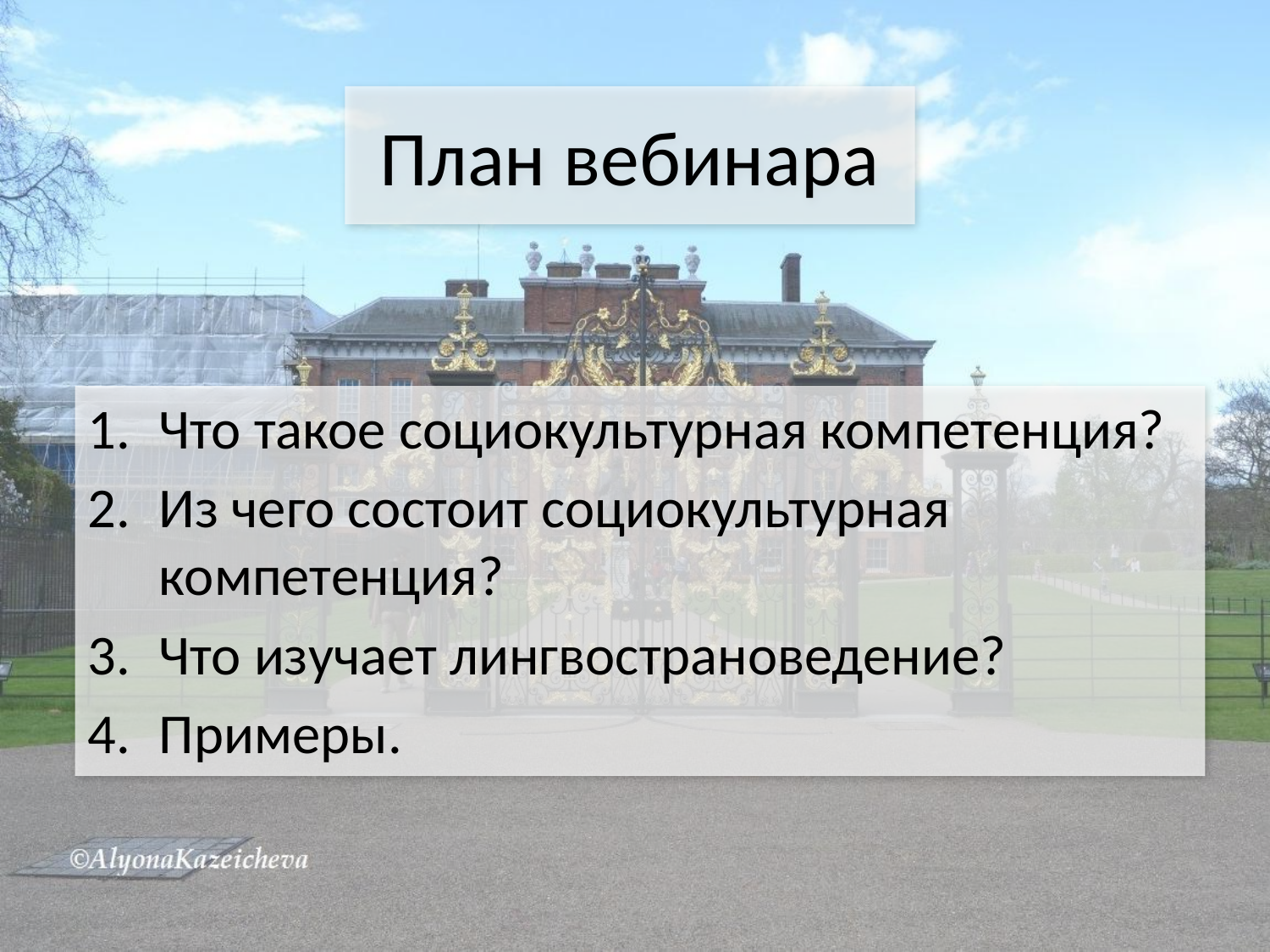

# План вебинара
Что такое социокультурная компетенция?
Из чего состоит социокультурная компетенция?
Что изучает лингвострановедение?
Примеры.